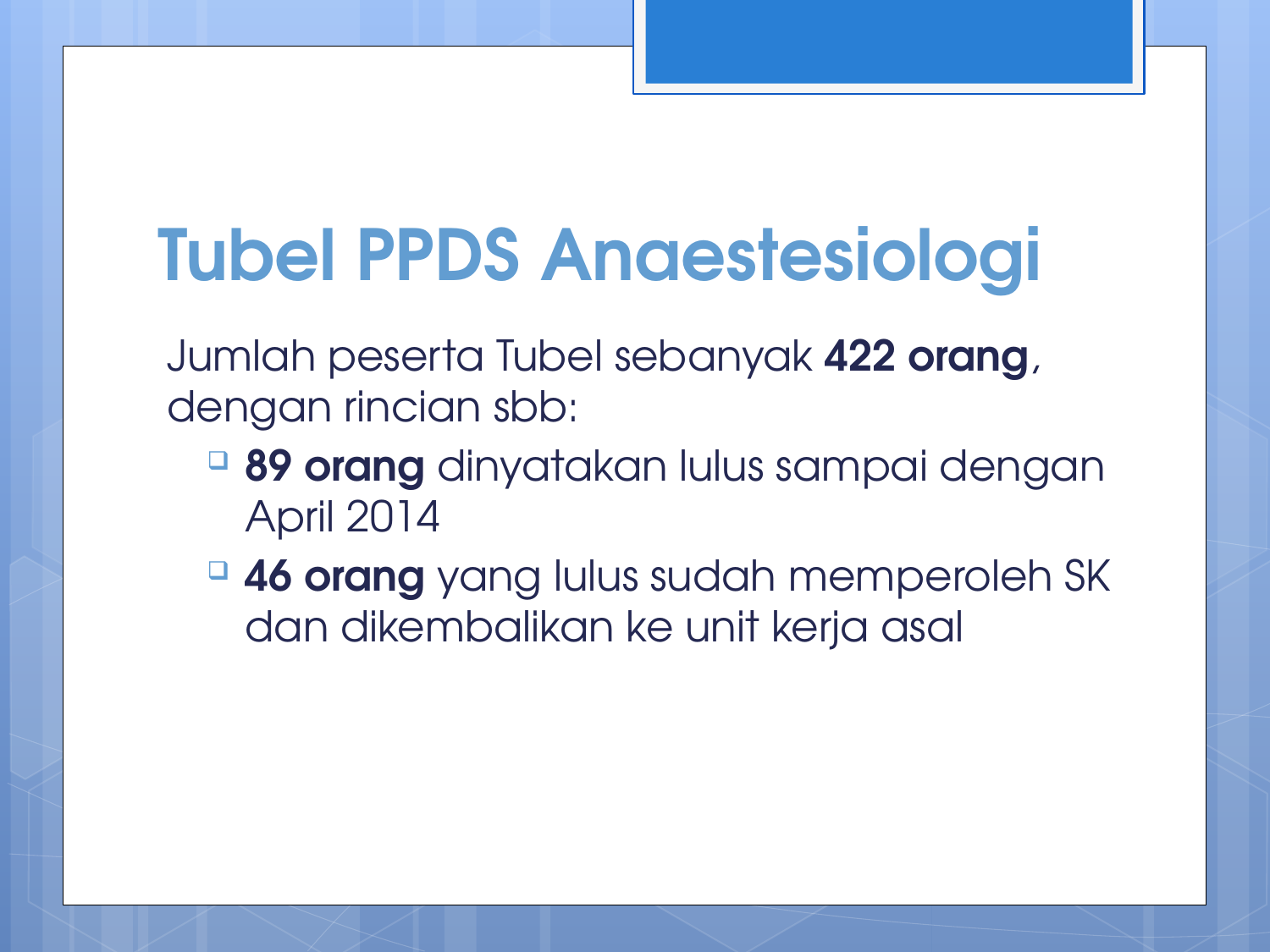

# Tubel PPDS Anaestesiologi
Jumlah peserta Tubel sebanyak 422 orang, dengan rincian sbb:
89 orang dinyatakan lulus sampai dengan April 2014
46 orang yang lulus sudah memperoleh SK dan dikembalikan ke unit kerja asal